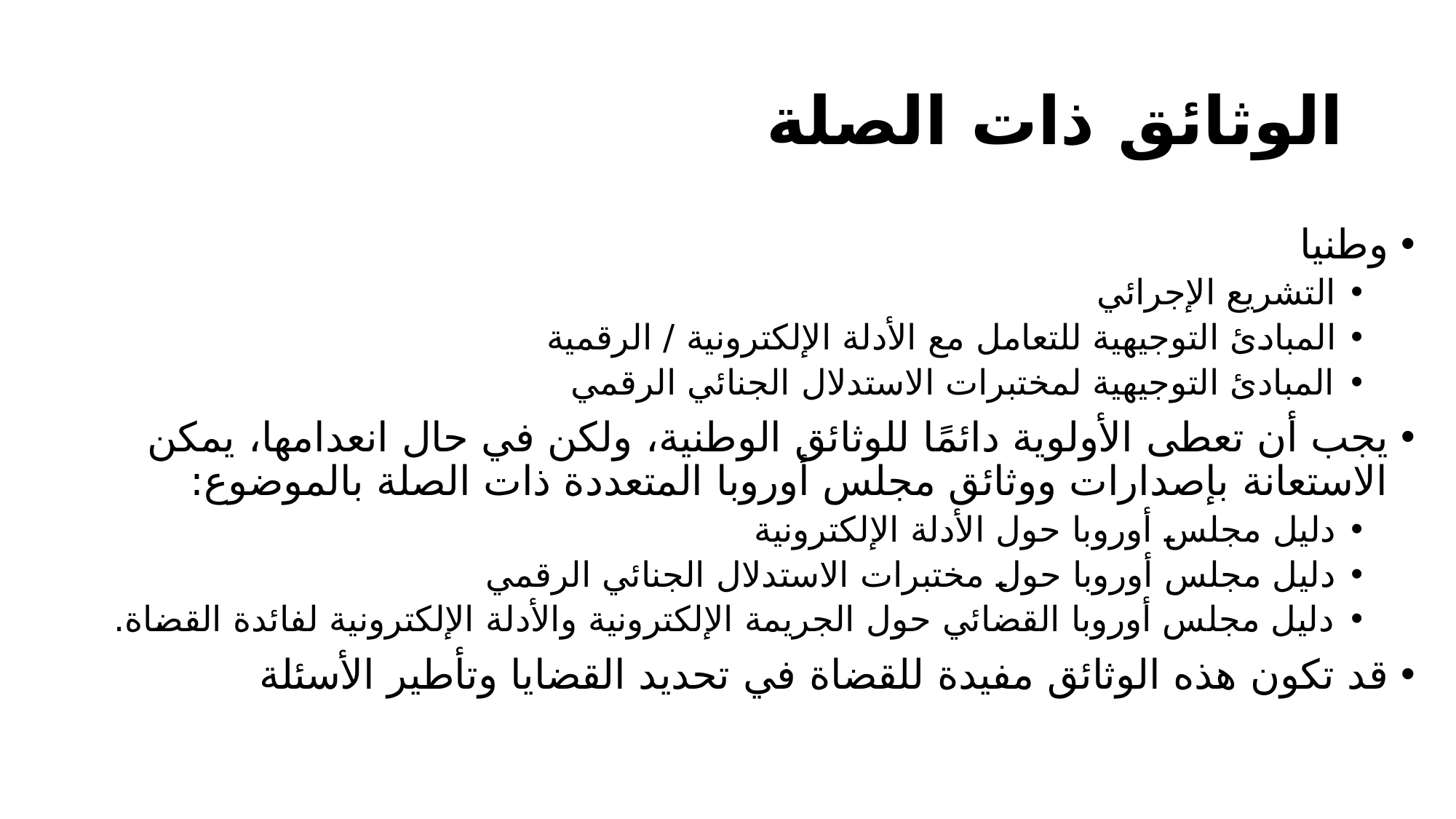

# الوثائق ذات الصلة
وطنيا
التشريع الإجرائي
المبادئ التوجيهية للتعامل مع الأدلة الإلكترونية / الرقمية
المبادئ التوجيهية لمختبرات الاستدلال الجنائي الرقمي
يجب أن تعطى الأولوية دائمًا للوثائق الوطنية، ولكن في حال انعدامها، يمكن الاستعانة بإصدارات ووثائق مجلس أوروبا المتعددة ذات الصلة بالموضوع:
دليل مجلس أوروبا حول الأدلة الإلكترونية
دليل مجلس أوروبا حول مختبرات الاستدلال الجنائي الرقمي
دليل مجلس أوروبا القضائي حول الجريمة الإلكترونية والأدلة الإلكترونية لفائدة القضاة.
قد تكون هذه الوثائق مفيدة للقضاة في تحديد القضايا وتأطير الأسئلة